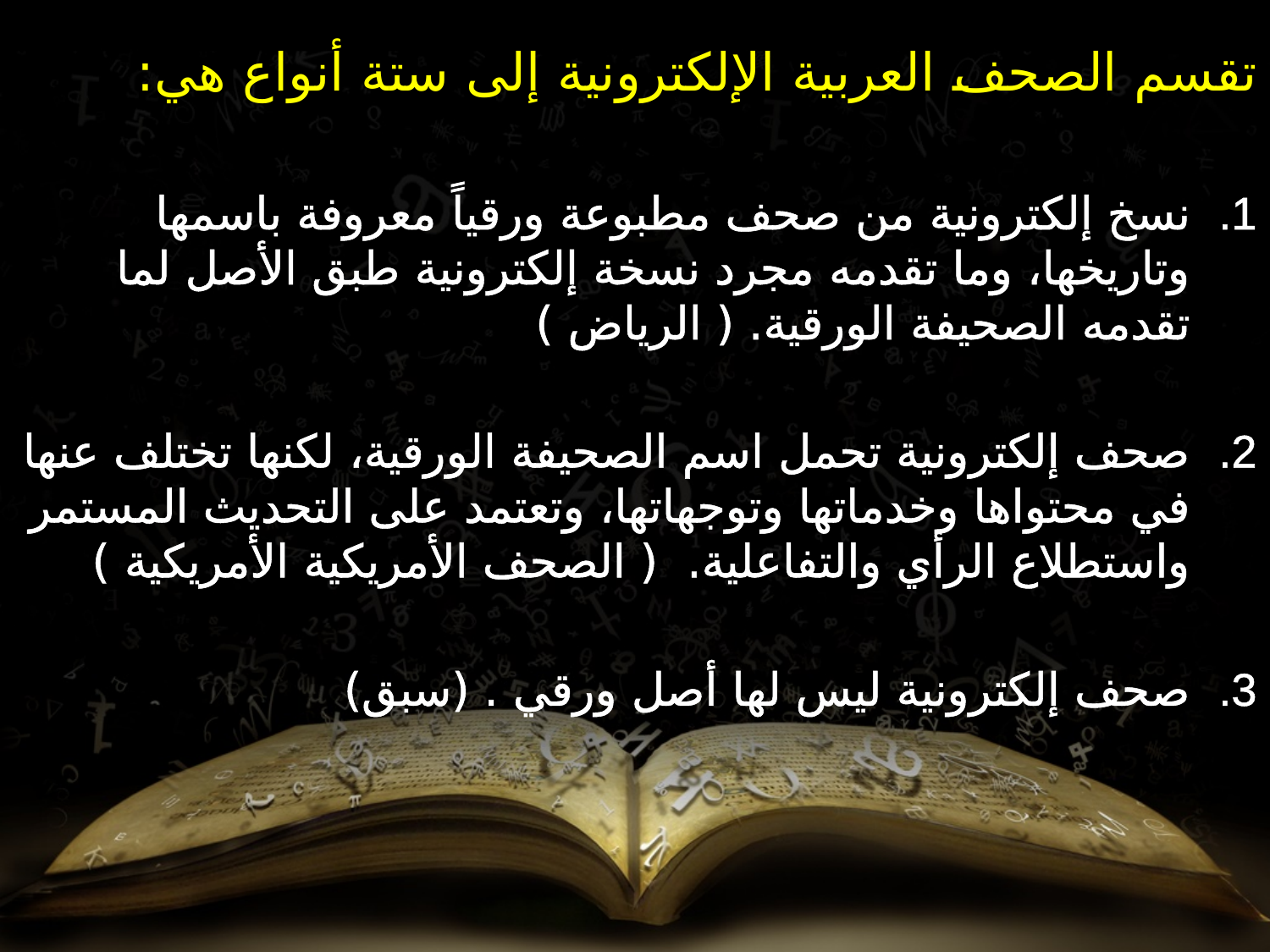

تقسم الصحف العربية الإلكترونية إلى ستة أنواع هي:

نسخ إلكترونية من صحف مطبوعة ورقياً معروفة باسمها وتاريخها، وما تقدمه مجرد نسخة إلكترونية طبق الأصل لما تقدمه الصحيفة الورقية. ( الرياض )

صحف إلكترونية تحمل اسم الصحيفة الورقية، لكنها تختلف عنها في محتواها وخدماتها وتوجهاتها، وتعتمد على التحديث المستمر واستطلاع الرأي والتفاعلية.  ( الصحف الأمريكية الأمريكية )

صحف إلكترونية ليس لها أصل ورقي . (سبق)